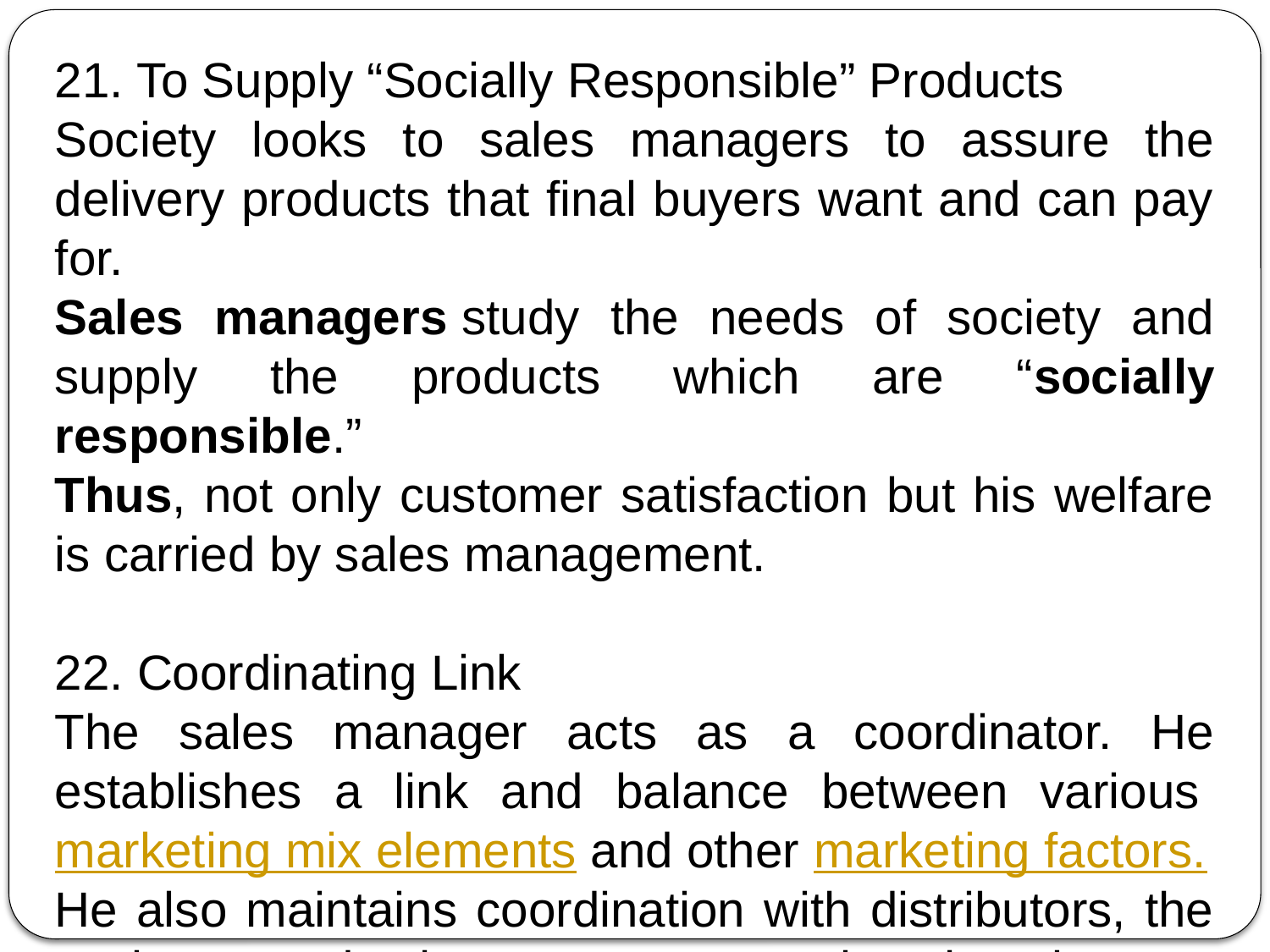

21. To Supply “Socially Responsible” Products
Society looks to sales managers to assure the delivery products that final buyers want and can pay for.
Sales managers study the needs of society and supply the products which are “socially responsible.”
Thus, not only customer satisfaction but his welfare is carried by sales management.

22. Coordinating Link
The sales manager acts as a coordinator. He establishes a link and balance between various marketing mix elements and other marketing factors.
He also maintains coordination with distributors, the society, and the government in the interest promoting business.